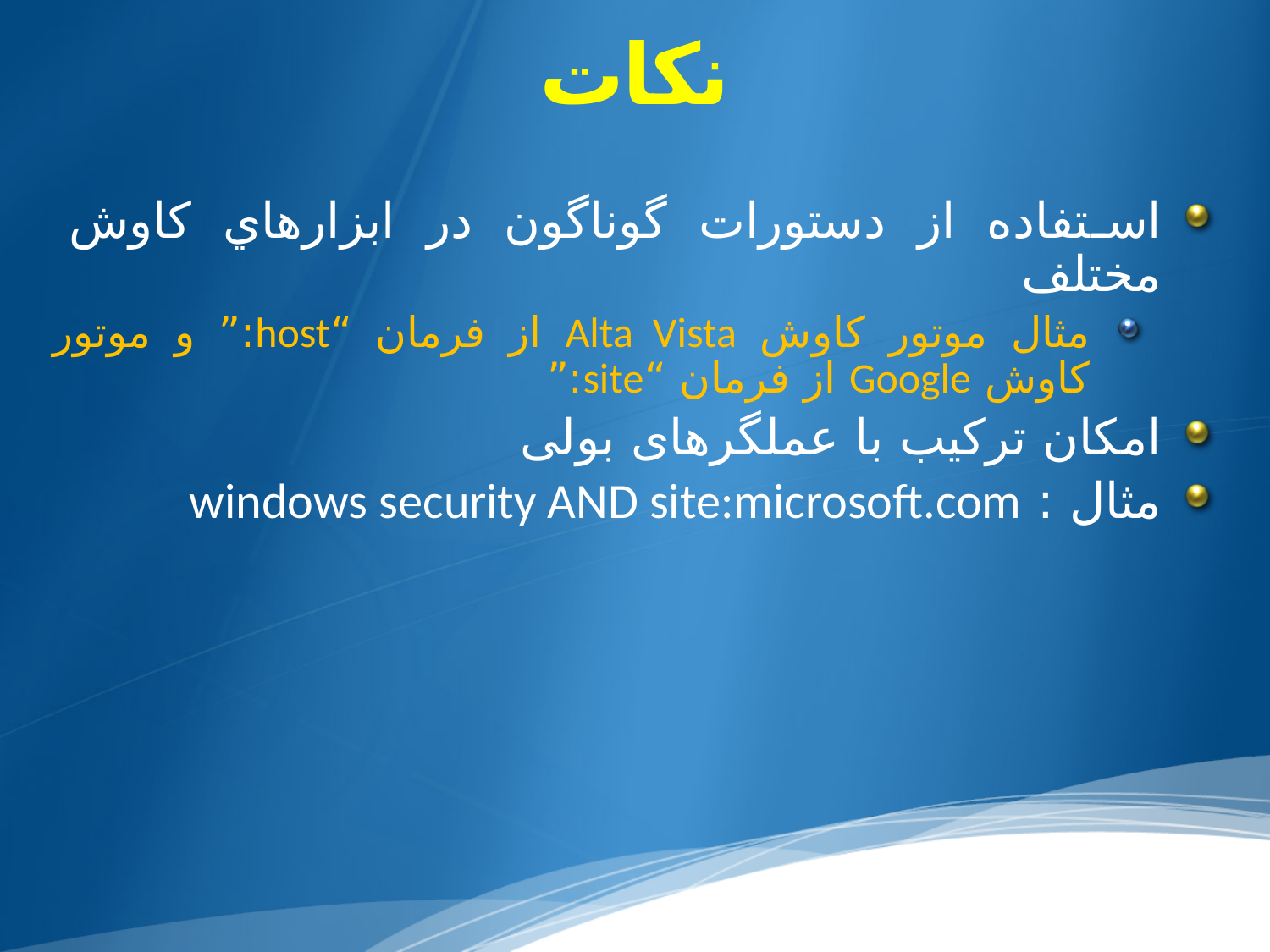

# نکات
استفاده از دستورات گوناگون در ابزارهاي کاوش مختلف
مثال موتور کاوش Alta Vista از فرمان “host:” و موتور کاوش Google از فرمان “site:”
امکان ترکیب با عملگرهای بولی
مثال : windows security AND site:microsoft.com